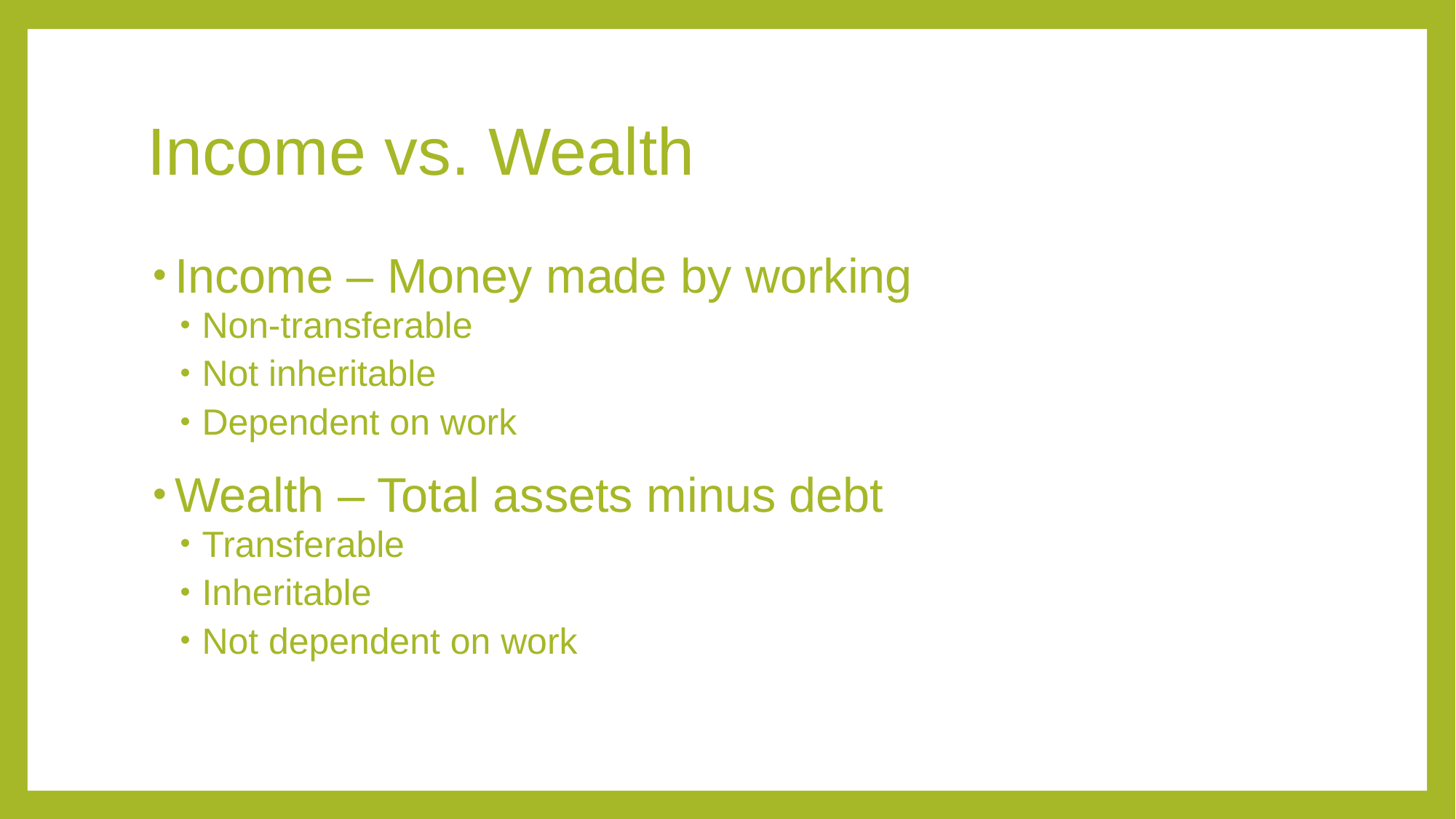

# Income vs. Wealth
Income – Money made by working
Non-transferable
Not inheritable
Dependent on work
Wealth – Total assets minus debt
Transferable
Inheritable
Not dependent on work